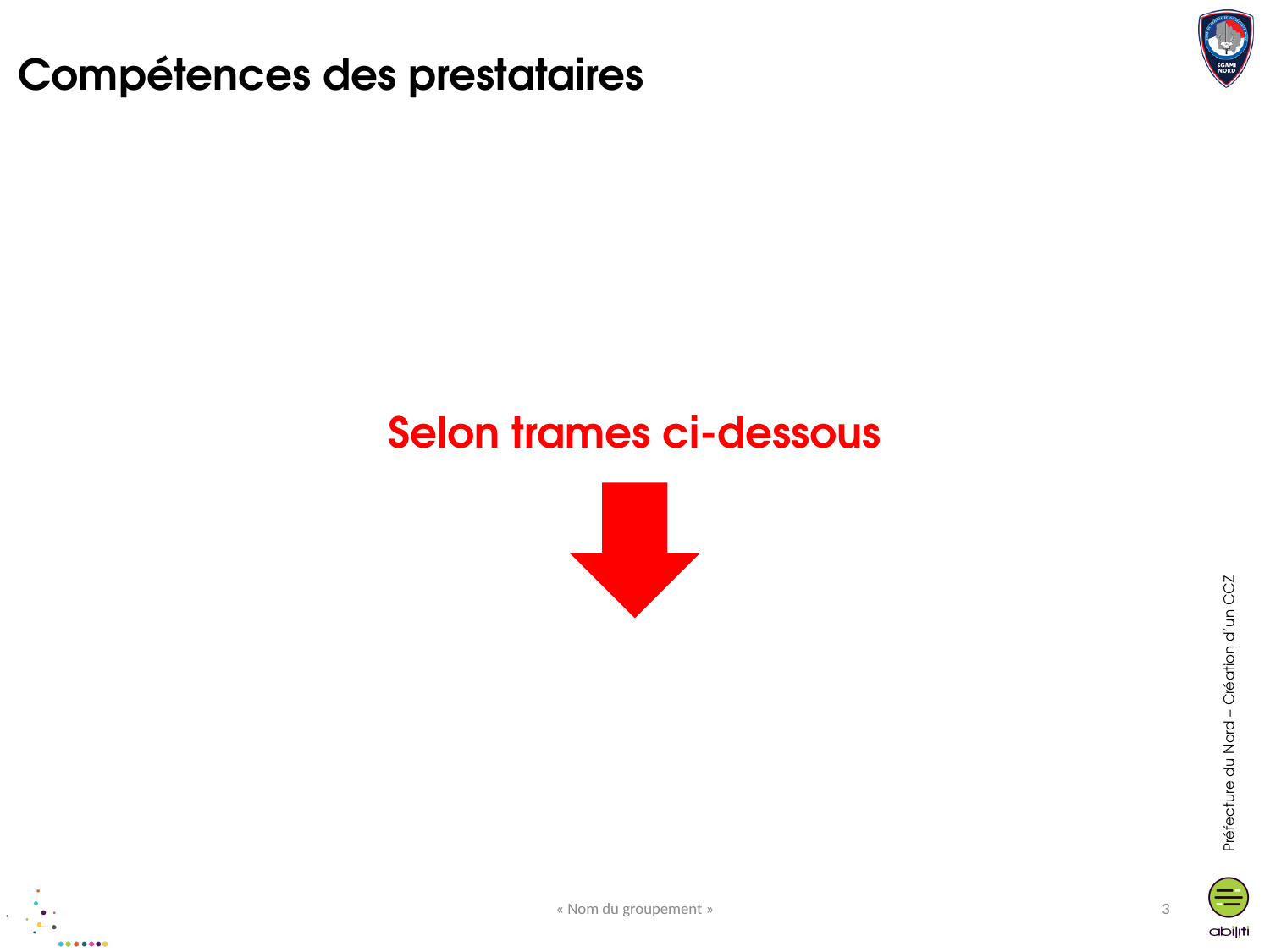

Compétences des prestataires
Selon trames ci-dessous

« Nom du groupement »
3